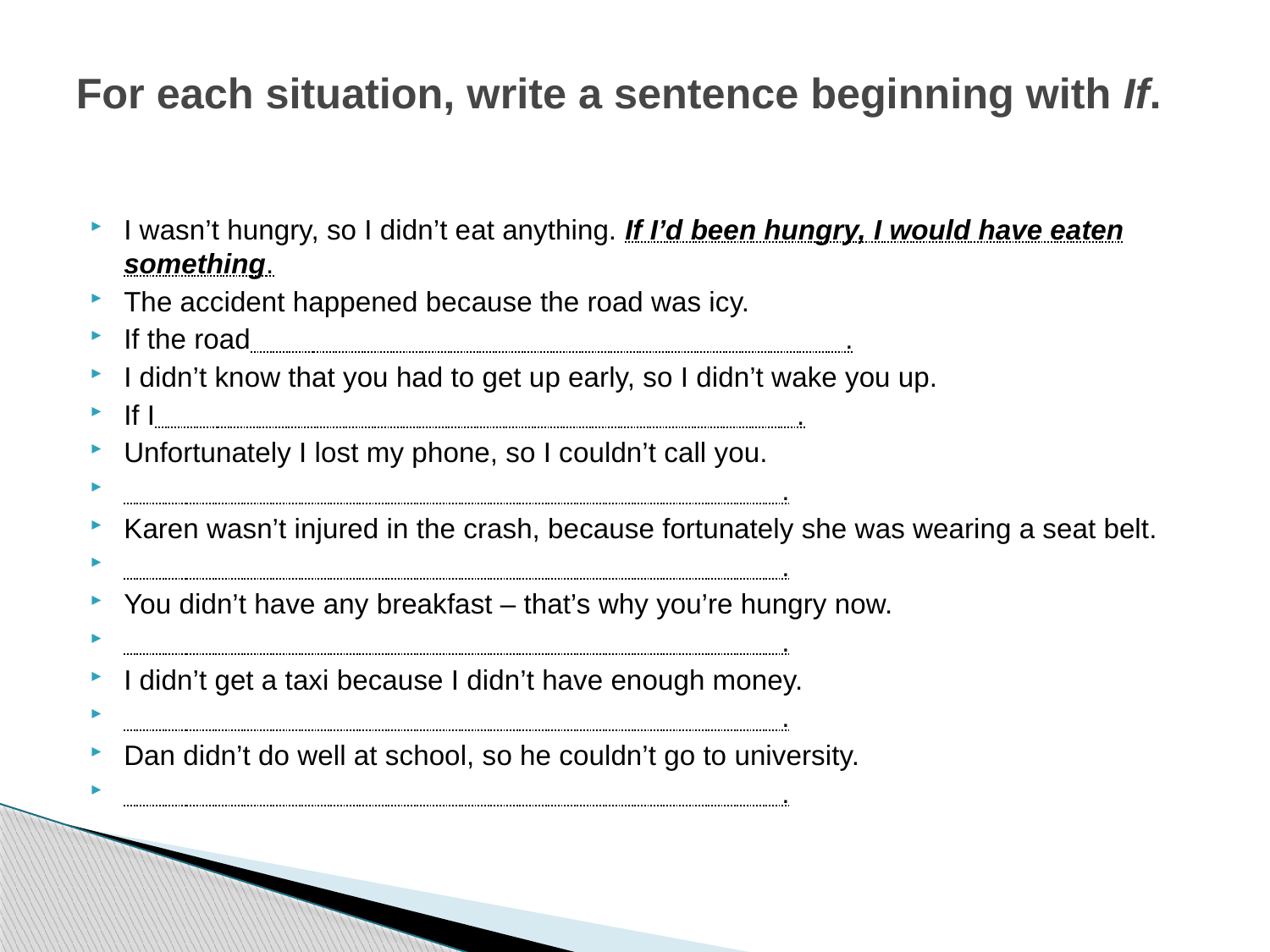

# For each situation, write a sentence beginning with If.
I wasn’t hungry, so I didn’t eat anything. If I’d been hungry, I would have eaten something.
The accident happened because the road was icy.
If the road                                                                            .
I didn’t know that you had to get up early, so I didn’t wake you up.
If I                                                                                  .
Unfortunately I lost my phone, so I couldn’t call you.
                                                                                    .
Karen wasn’t injured in the crash, because fortunately she was wearing a seat belt.
                                                                                    .
You didn’t have any breakfast – that’s why you’re hungry now.
                                                                                    .
I didn’t get a taxi because I didn’t have enough money.
                                                                                    .
Dan didn’t do well at school, so he couldn’t go to university.
                                                                                    .